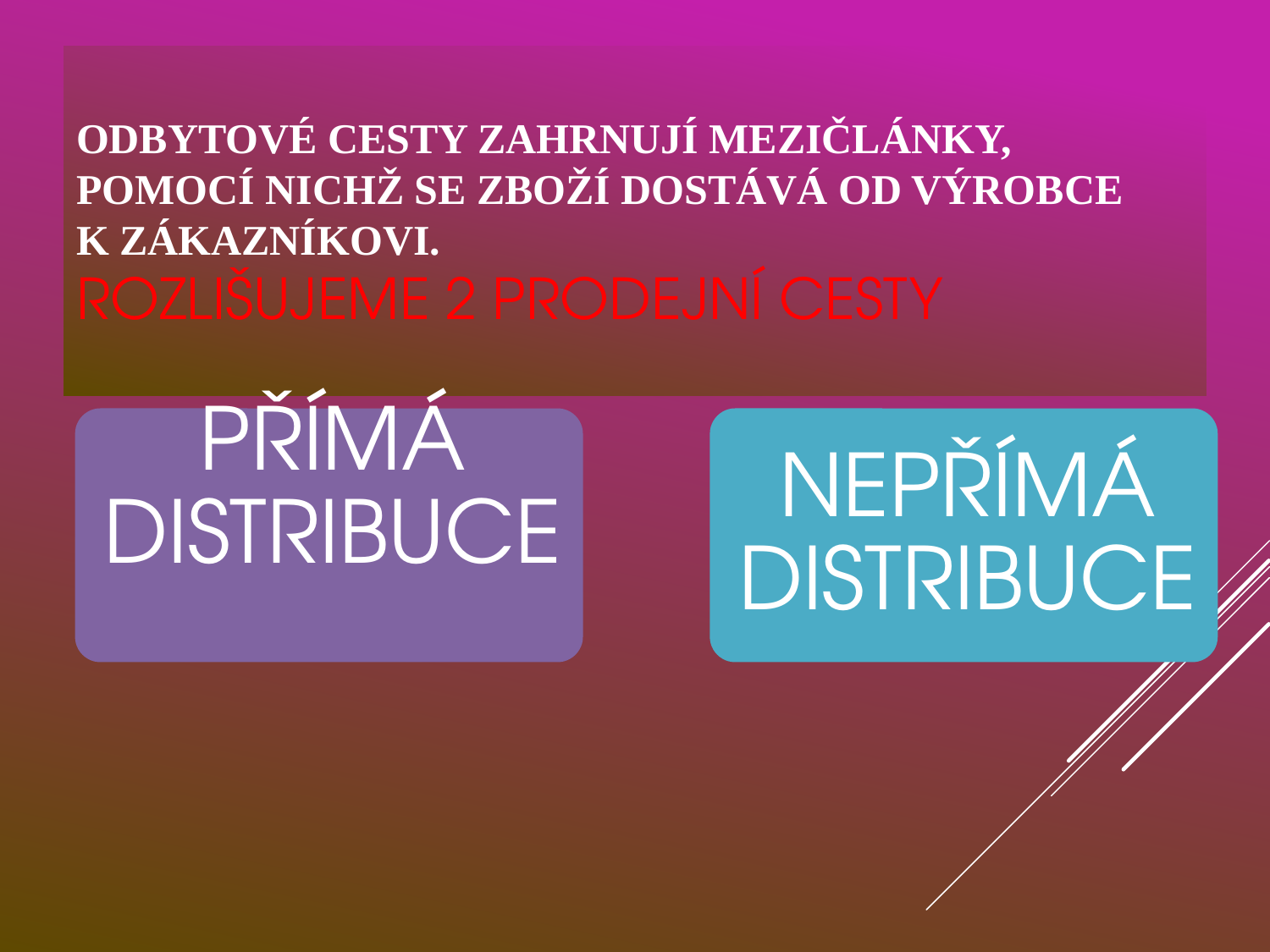

# Odbytové cesty zahrnují mezičlánky, pomocí nichž se zboží dostává od výrobce k zákazníkovi. Rozlišujeme 2 prodejní cesty
PŘÍMÁ DISTRIBUCE
NEPŘÍMÁ DISTRIBUCE